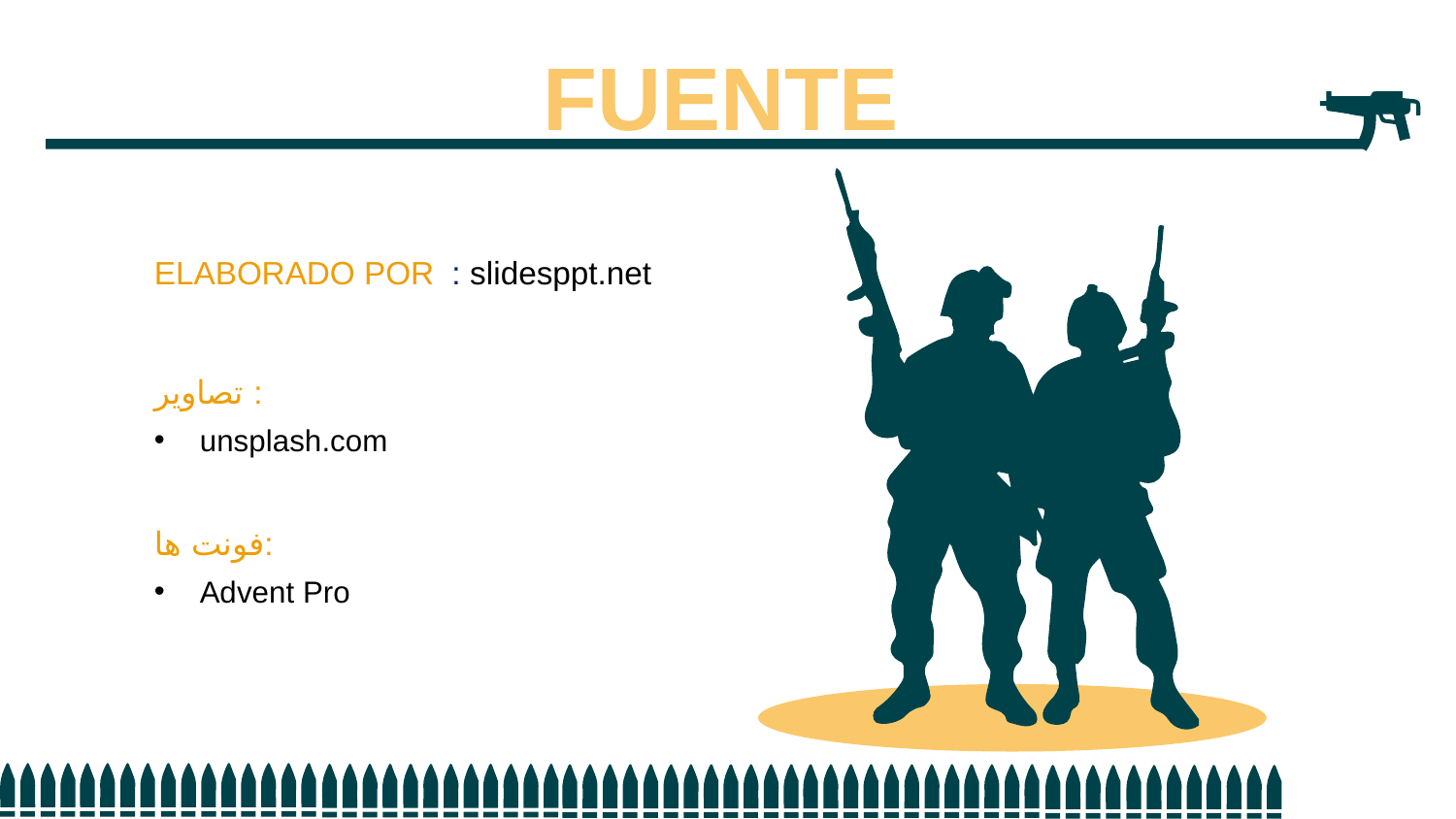

FUENTE

ELABORADO POR  : slidesppt.net

تصاویر :
unsplash.com
فونت ها:
Advent Pro